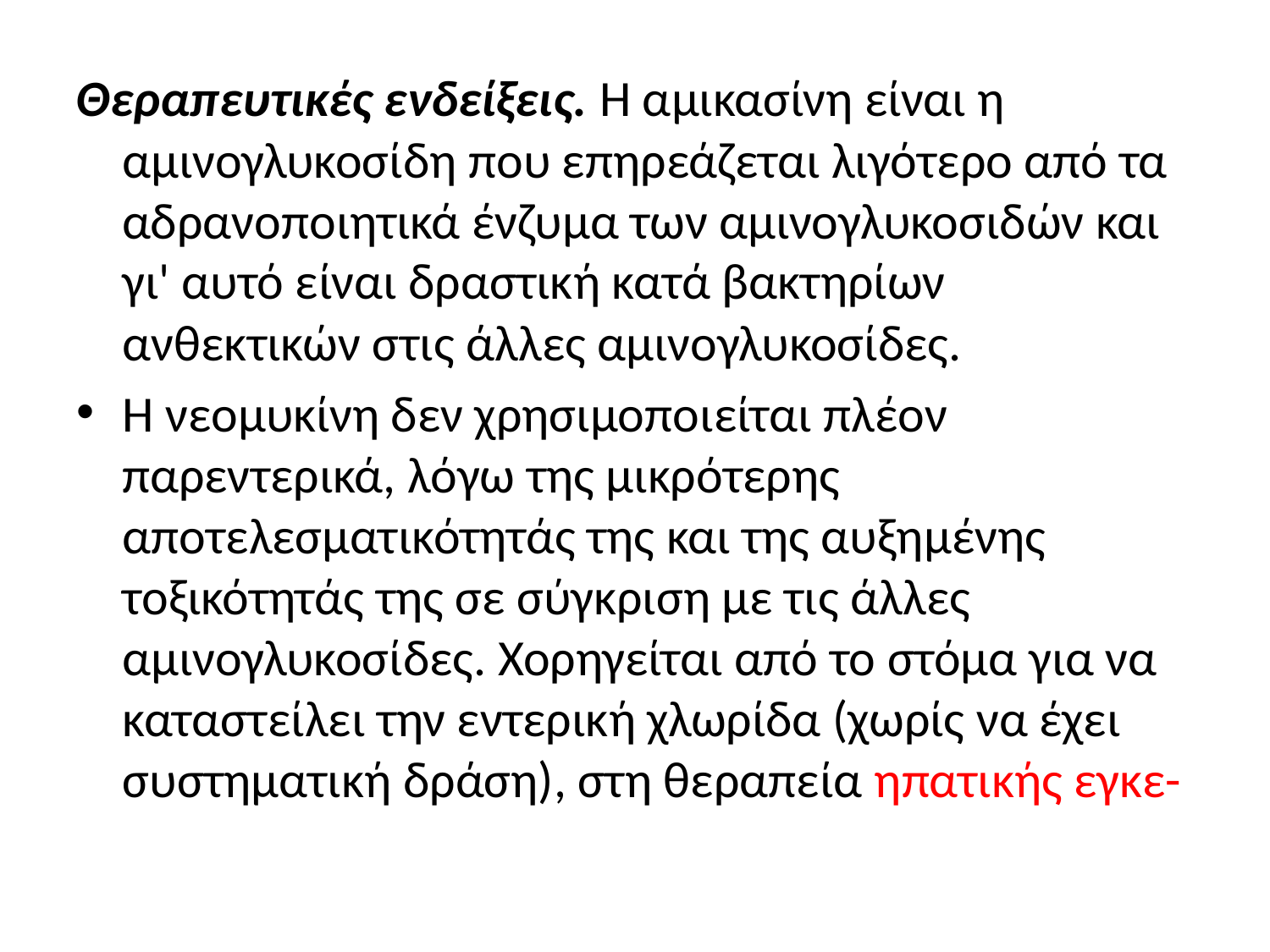

Θεραπευτικές ενδείξεις. Η αμικασίνη είναι η αμινογλυκοσίδη που επηρεάζεται λιγότερο από τα αδρανοποιητικά ένζυμα των αμινογλυκοσιδών και γι' αυτό είναι δραστική κατά βακτηρίων ανθεκτικών στις άλλες αμινογλυκοσίδες.
Η νεομυκίνη δεν χρησιμοποιείται πλέον παρεντερικά, λόγω της μικρότερης αποτελεσματικότητάς της και της αυξημένης τοξικότητάς της σε σύγκριση με τις άλλες αμινογλυκοσίδες. Χορηγείται από το στόμα για να καταστείλει την εντερική χλωρίδα (χωρίς να έχει συστηματική δράση), στη θεραπεία ηπατικής εγκε-